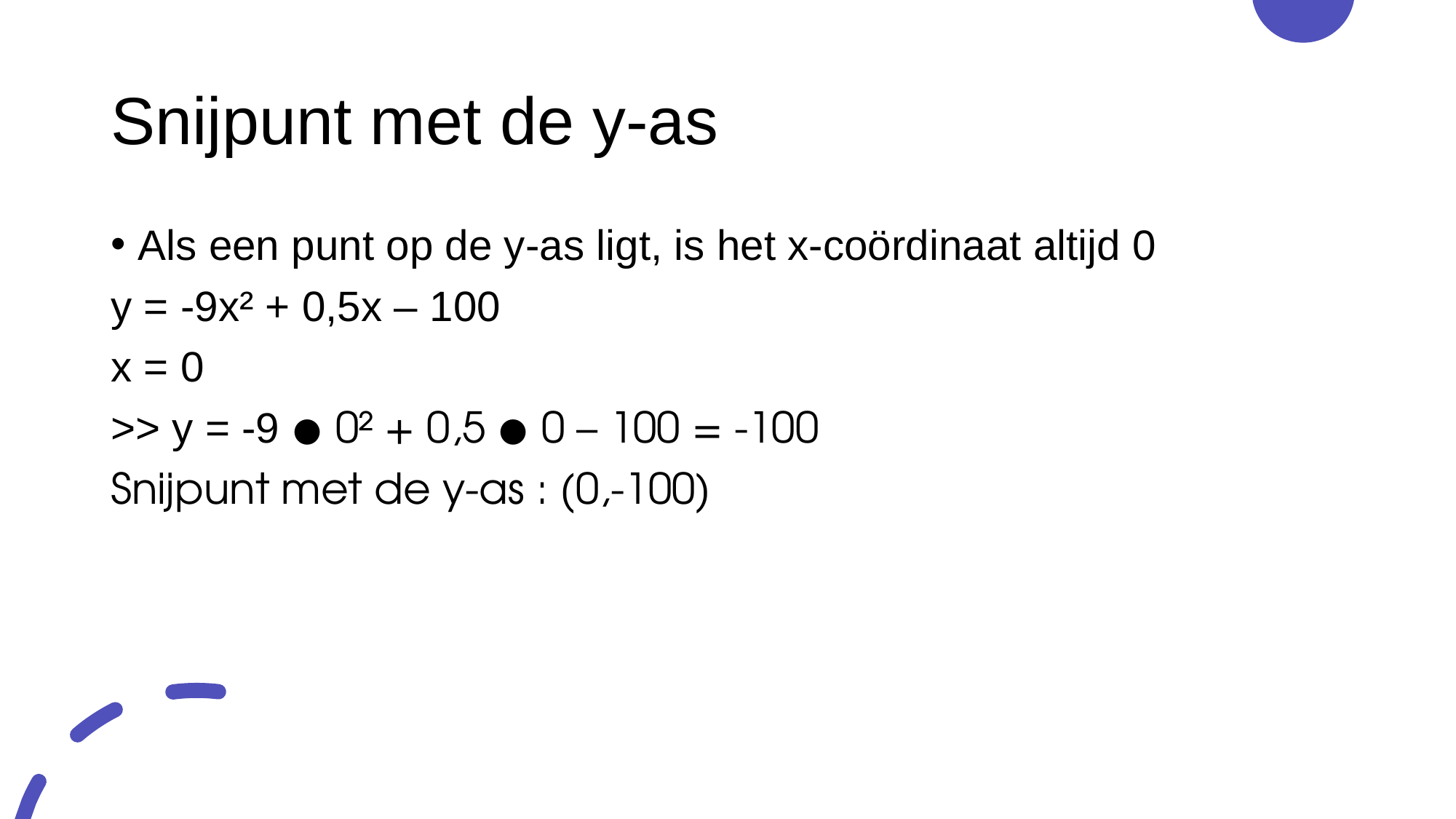

# Snijpunt met de y-as
Als een punt op de y-as ligt, is het x-coördinaat altijd 0
y = -9x² + 0,5x – 100
x = 0
>> y = -9 ● 0² + 0,5 ● 0 – 100 = -100
Snijpunt met de y-as : (0,-100)